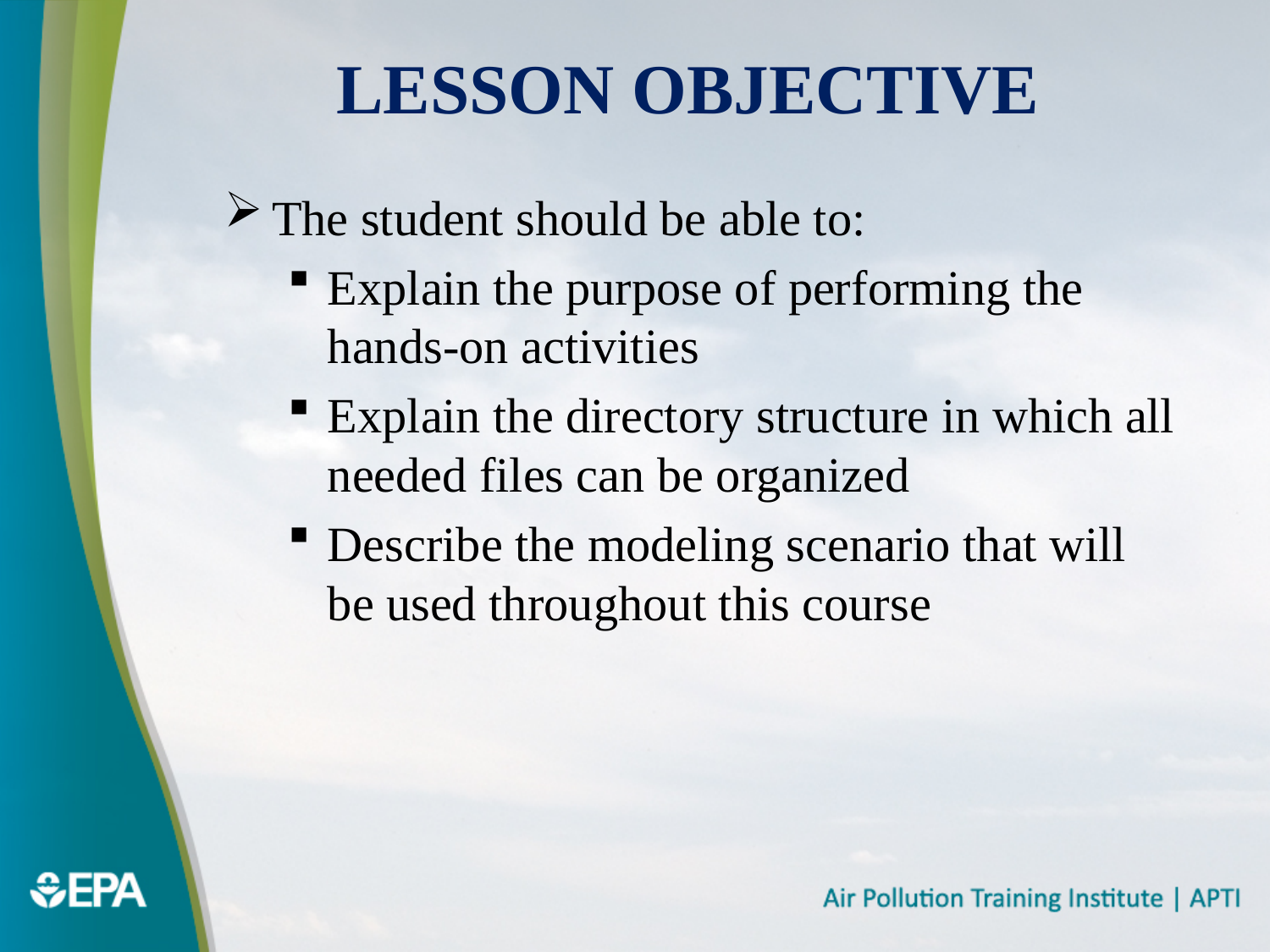

# Lesson Objective
The student should be able to:
Explain the purpose of performing the hands-on activities
Explain the directory structure in which all needed files can be organized
Describe the modeling scenario that will be used throughout this course